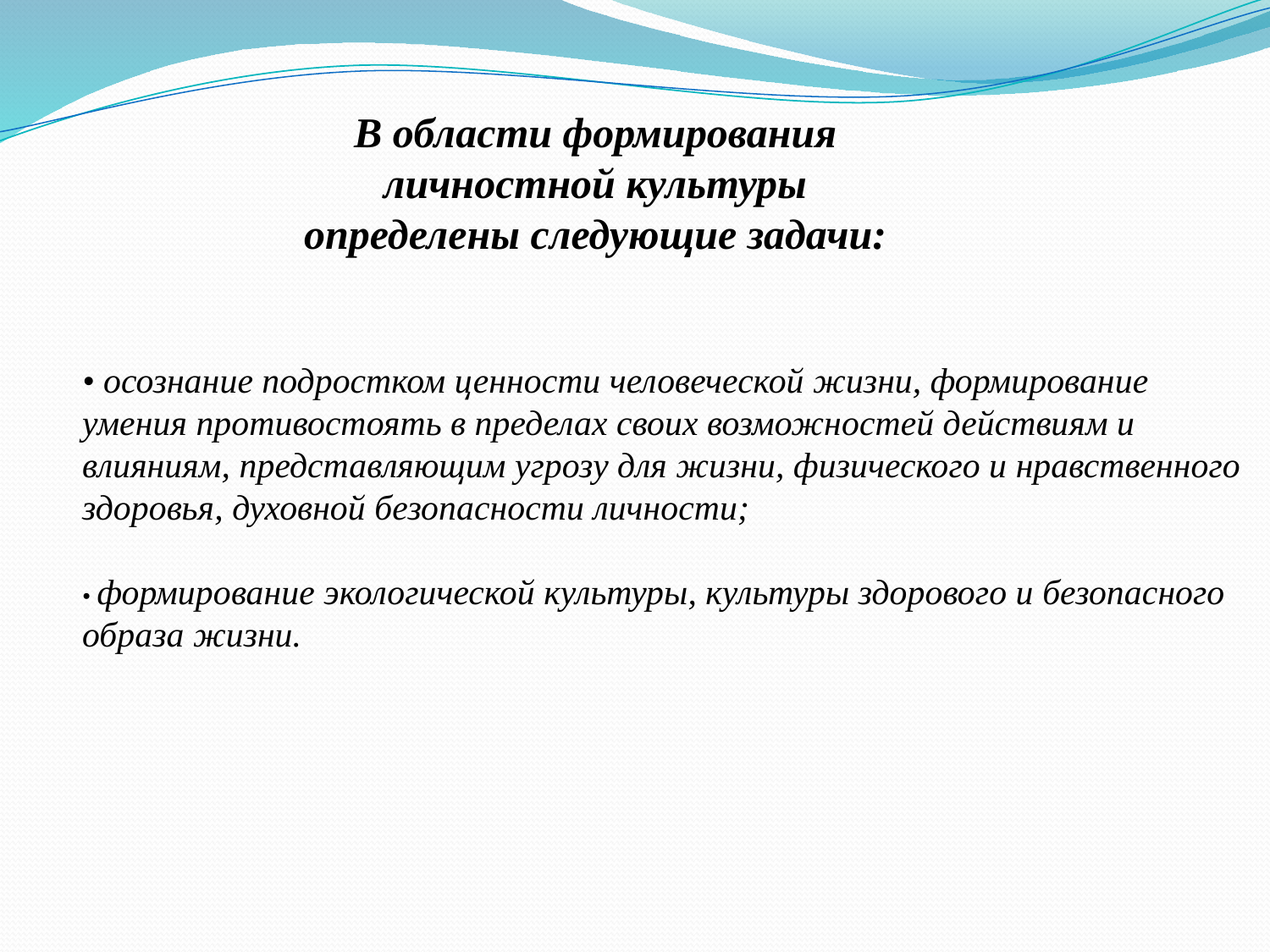

В области формирования личностной культуры определены следующие задачи:

• осознание подростком ценности человеческой жизни, формирование умения противостоять в пределах своих возможностей действиям и влияниям, представляющим угрозу для жизни, физического и нравственного здоровья, духовной безопасности личности;

• формирование экологической культуры, культуры здорового и безопасного образа жизни.